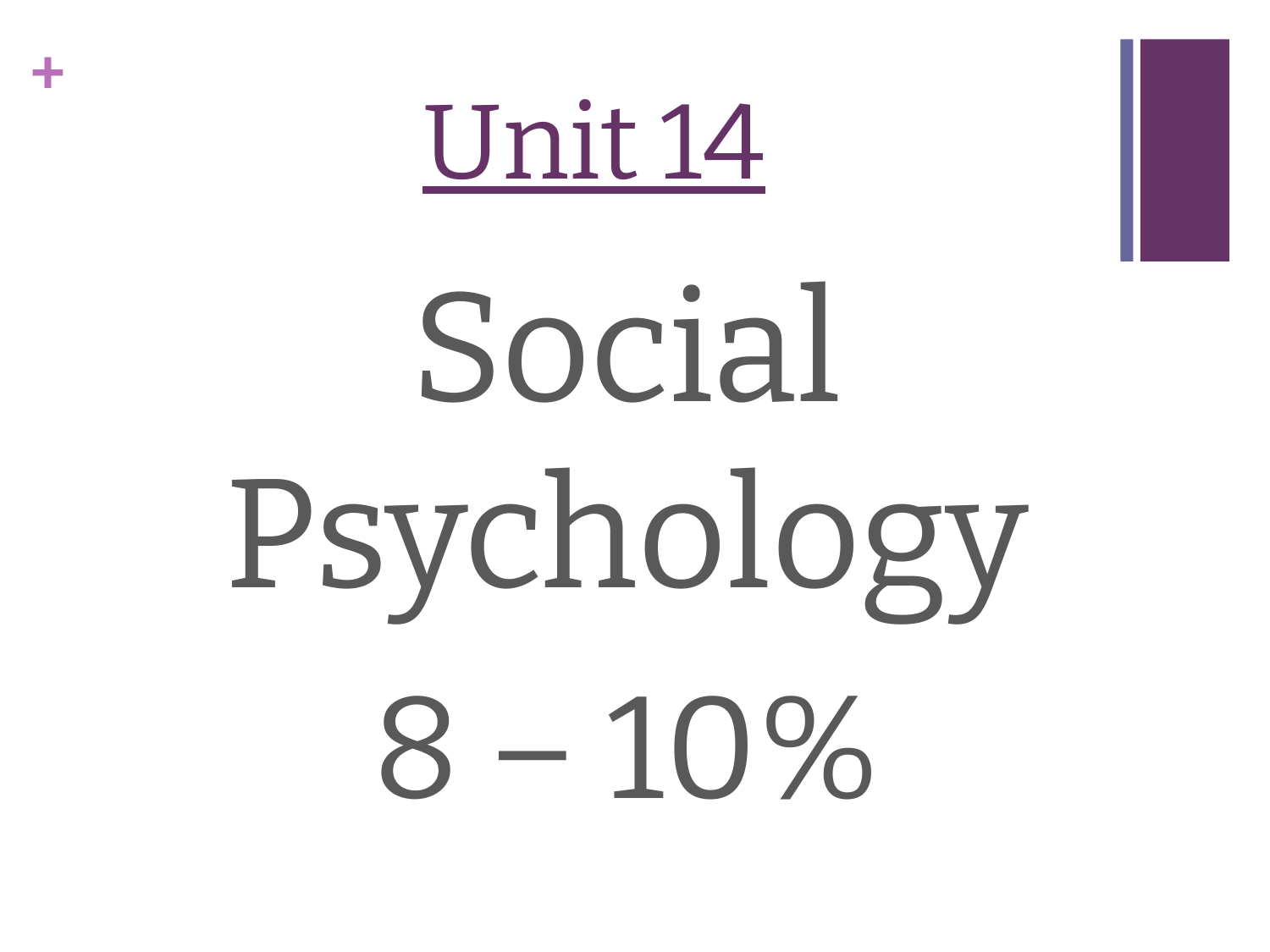

# Unit 14
Social Psychology
8 – 10%